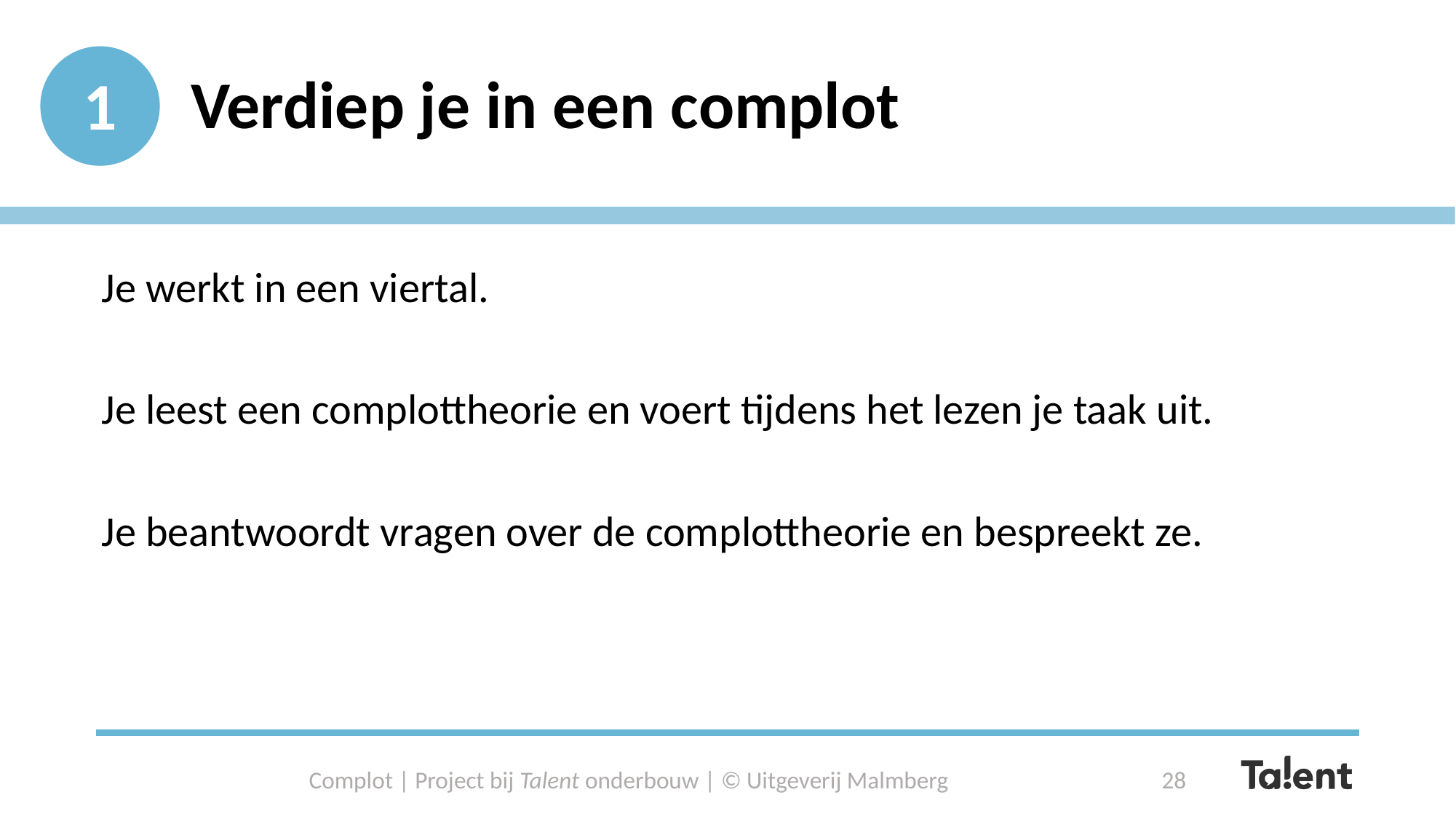

# Verdiep je in een complot
1
Je werkt in een viertal.

Je leest een complottheorie en voert tijdens het lezen je taak uit.

Je beantwoordt vragen over de complottheorie en bespreekt ze.

Complot | Project bij Talent onderbouw | © Uitgeverij Malmberg
28